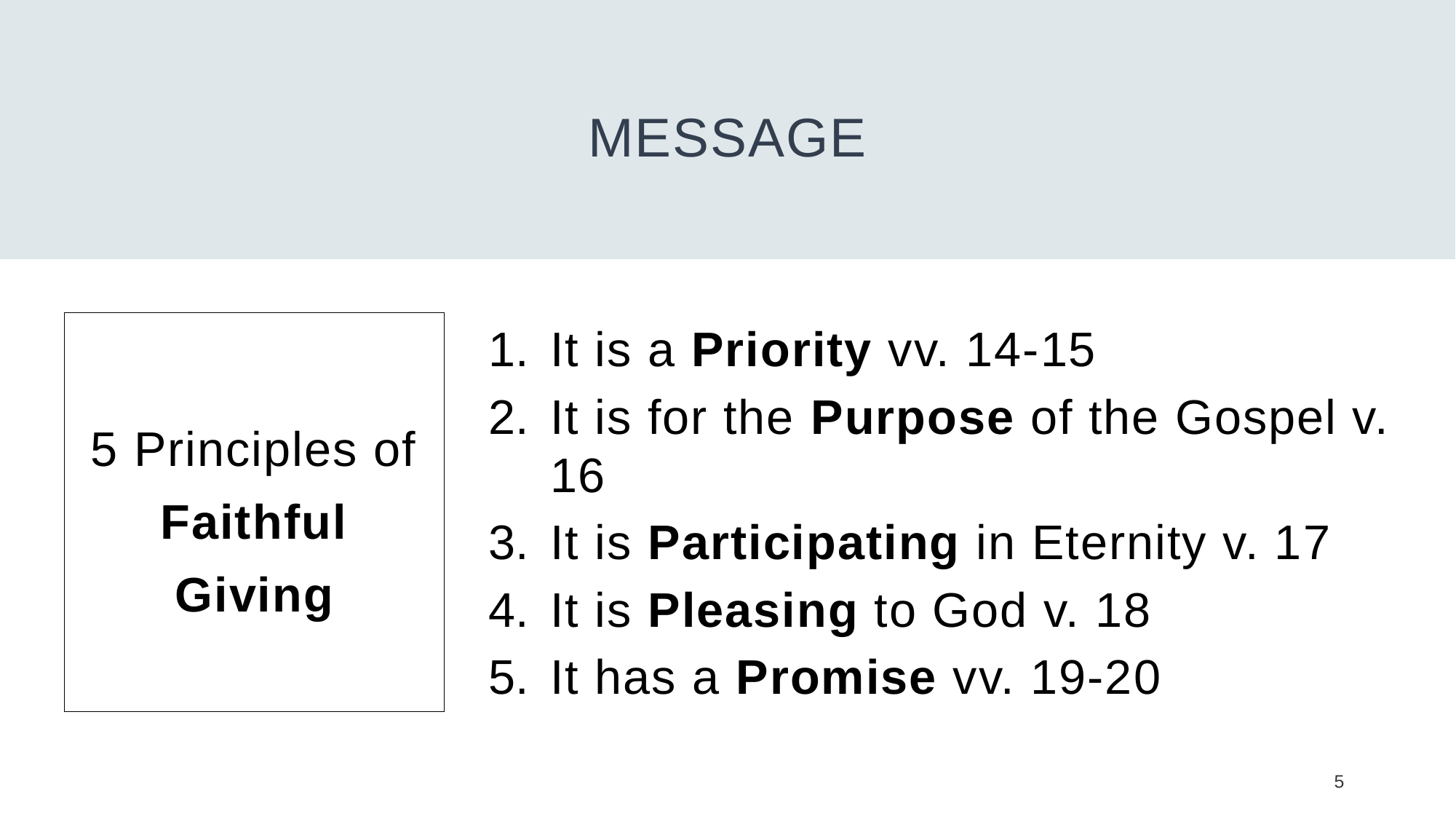

# message
5 Principles of Faithful Giving
It is a Priority vv. 14-15
It is for the Purpose of the Gospel v. 16
It is Participating in Eternity v. 17
It is Pleasing to God v. 18
It has a Promise vv. 19-20
5